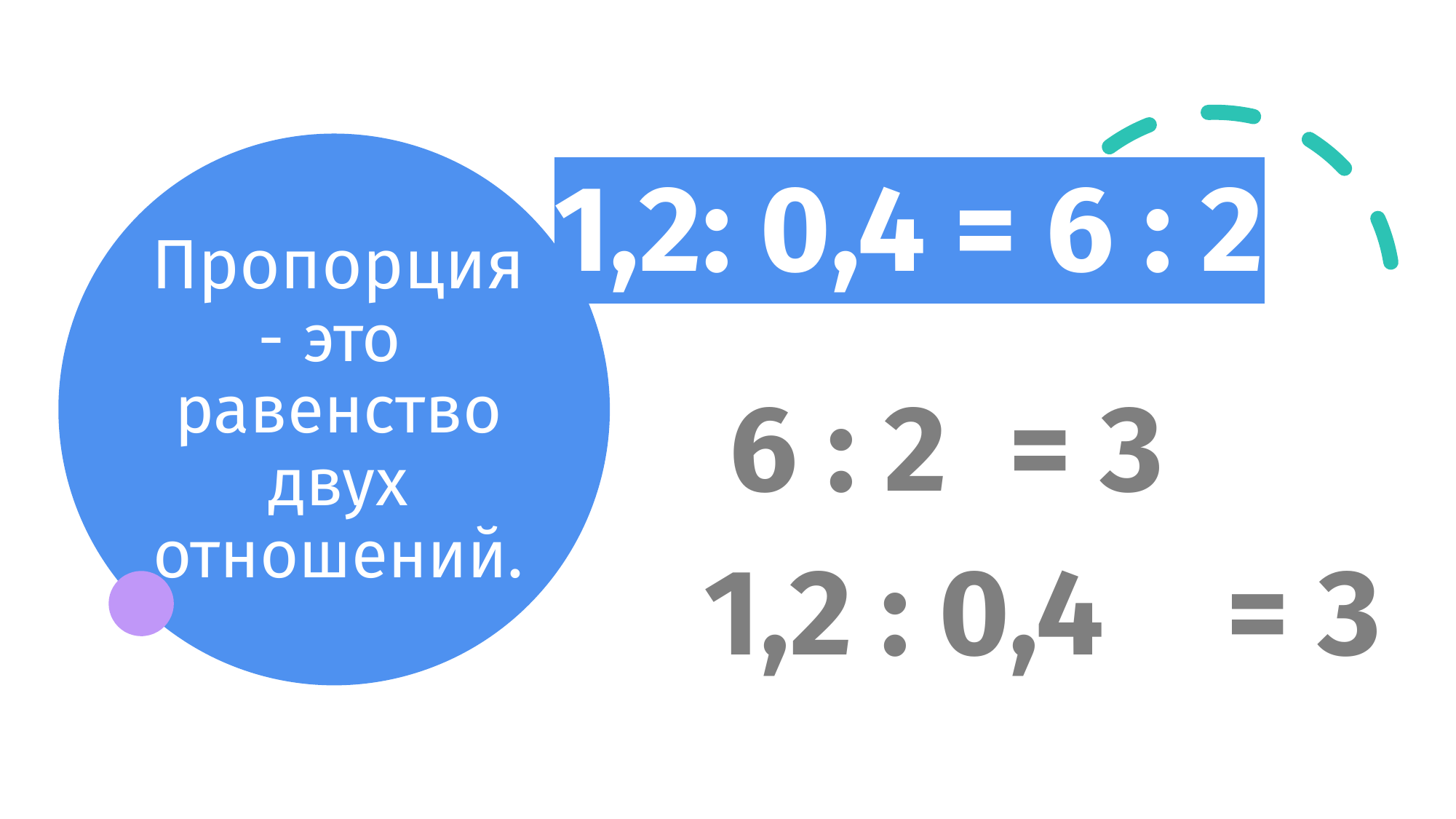

1,2: 0,4 = 6 : 2

# Пропорция - это  равенство двух отношений.
6 : 2
= 3
1,2 : 0,4
= 3